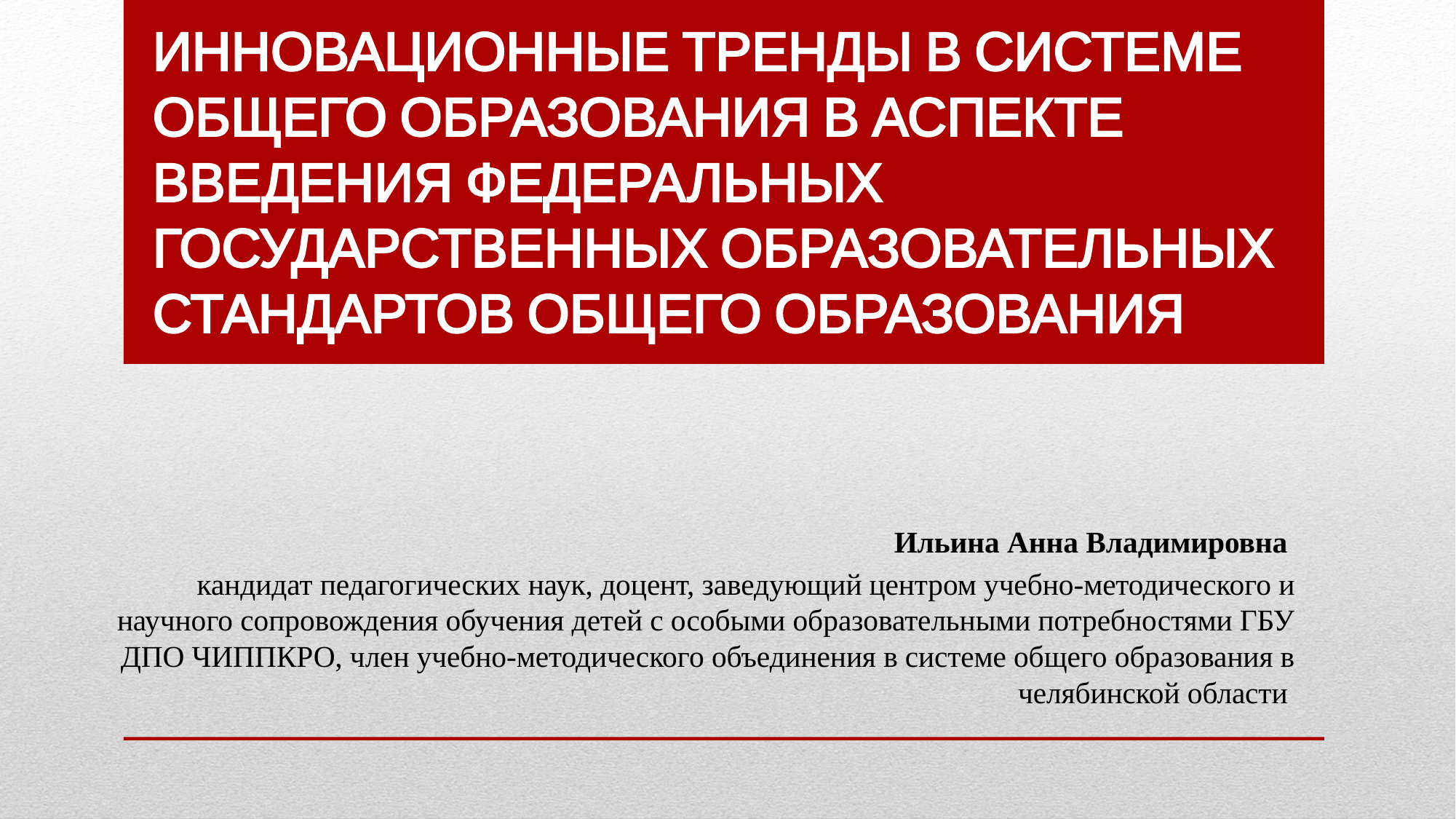

# ИННОВАЦИОННЫЕ ТРЕНДЫ В СИСТЕМЕ ОБЩЕГО ОБРАЗОВАНИЯ В АСПЕКТЕ ВВЕДЕНИЯ ФЕДЕРАЛЬНЫХ ГОСУДАРСТВЕННЫХ ОБРАЗОВАТЕЛЬНЫХ СТАНДАРТОВ ОБЩЕГО ОБРАЗОВАНИЯ
Ильина Анна Владимировна
кандидат педагогических наук, доцент, заведующий центром учебно-методического и научного сопровождения обучения детей с особыми образовательными потребностями ГБУ ДПО ЧИППКРО, член учебно-методического объединения в системе общего образования в челябинской области